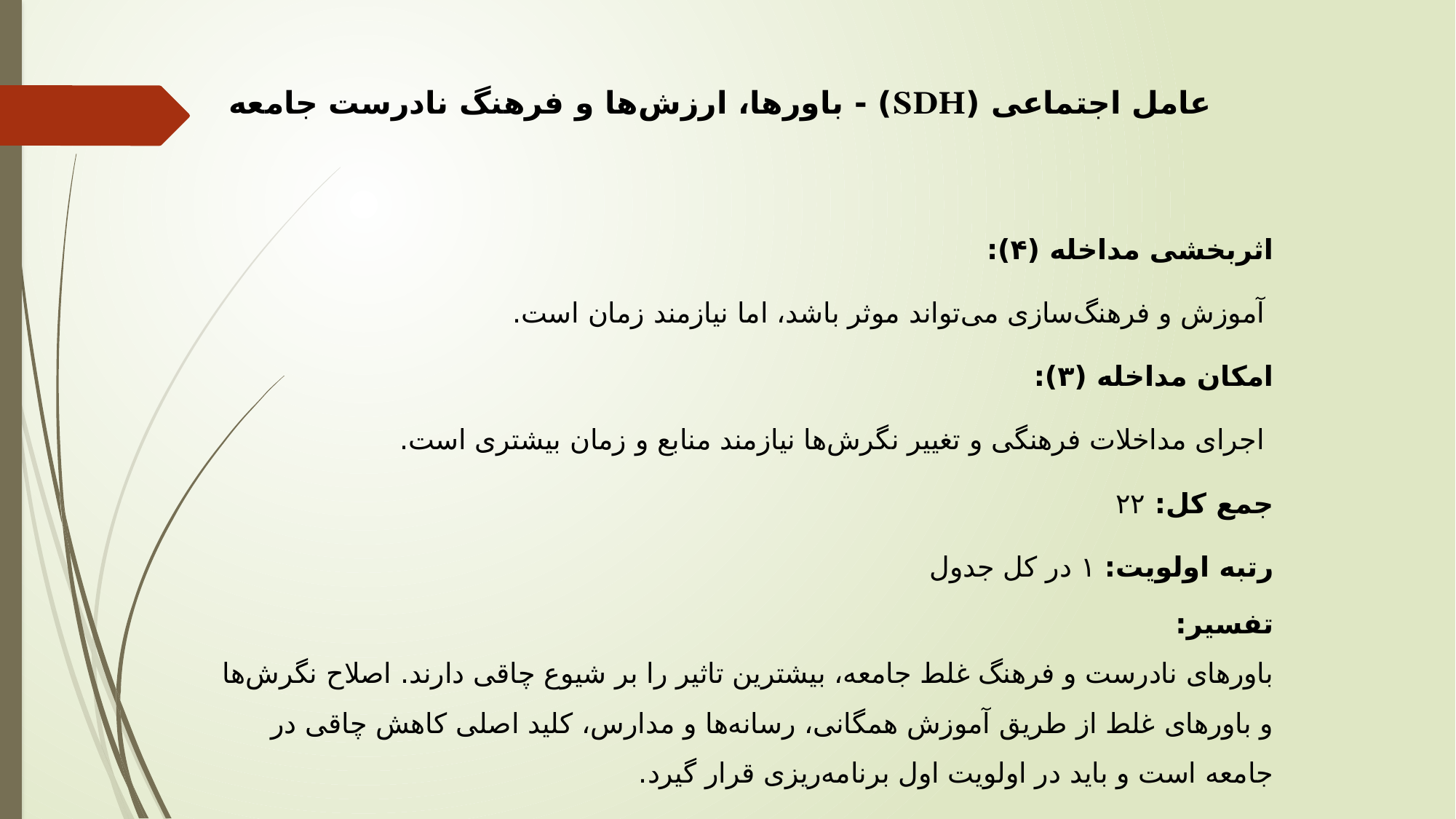

# عامل اجتماعی (SDH) - باورها، ارزش‌ها و فرهنگ نادرست جامعه
اثربخشی مداخله (۴):
 آموزش و فرهنگ‌سازی می‌تواند موثر باشد، اما نیازمند زمان است.
امکان مداخله (۳):
 اجرای مداخلات فرهنگی و تغییر نگرش‌ها نیازمند منابع و زمان بیشتری است.
جمع کل: ۲۲
رتبه اولویت: ۱ در کل جدول
تفسیر:
باورهای نادرست و فرهنگ غلط جامعه، بیشترین تاثیر را بر شیوع چاقی دارند. اصلاح نگرش‌ها و باورهای غلط از طریق آموزش همگانی، رسانه‌ها و مدارس، کلید اصلی کاهش چاقی در جامعه است و باید در اولویت اول برنامه‌ریزی قرار گیرد.